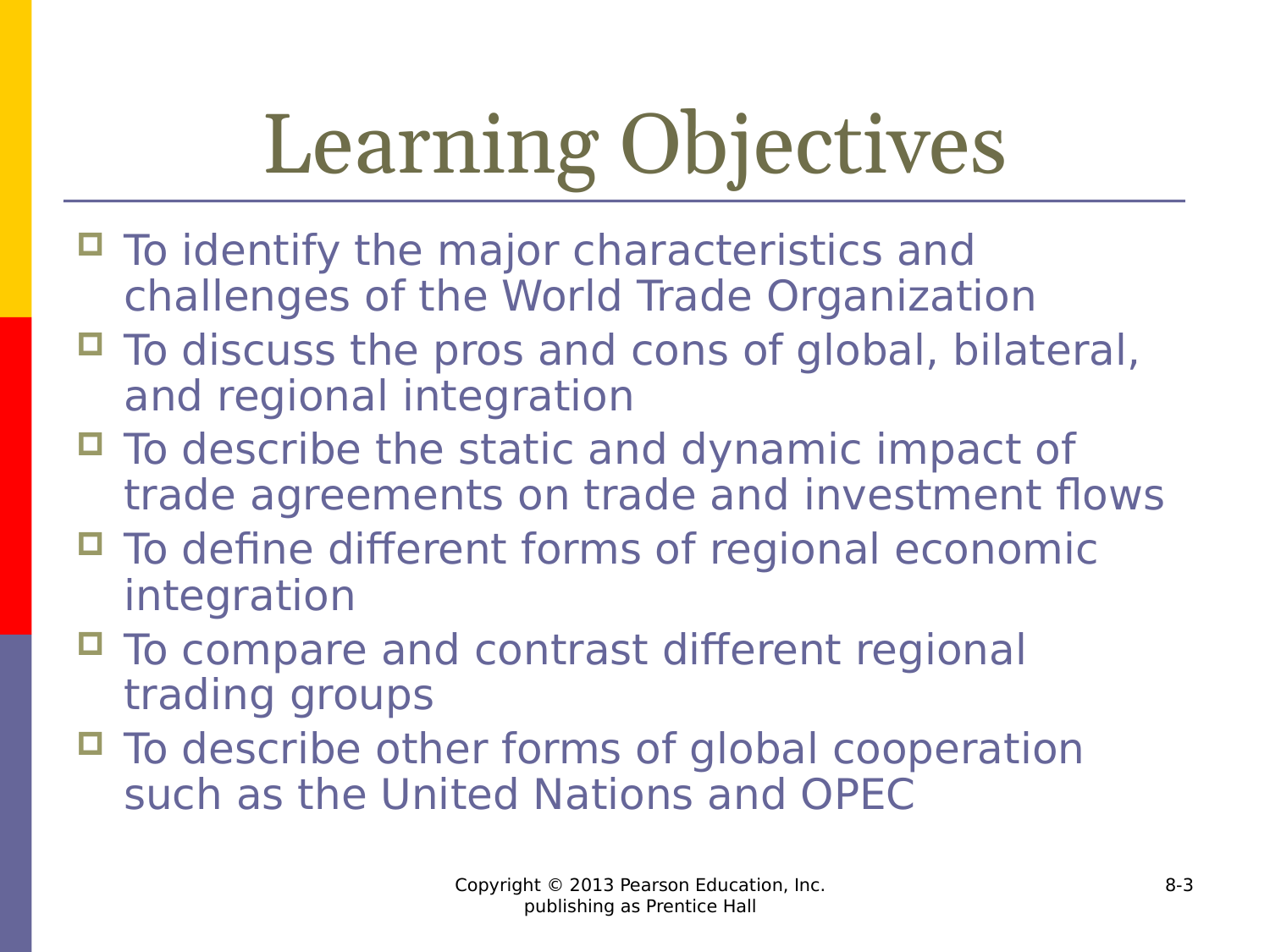

# Learning Objectives
To identify the major characteristics and challenges of the World Trade Organization
To discuss the pros and cons of global, bilateral, and regional integration
To describe the static and dynamic impact of trade agreements on trade and investment flows
To define different forms of regional economic integration
To compare and contrast different regional trading groups
To describe other forms of global cooperation such as the United Nations and OPEC
Copyright © 2013 Pearson Education, Inc. publishing as Prentice Hall
8-3